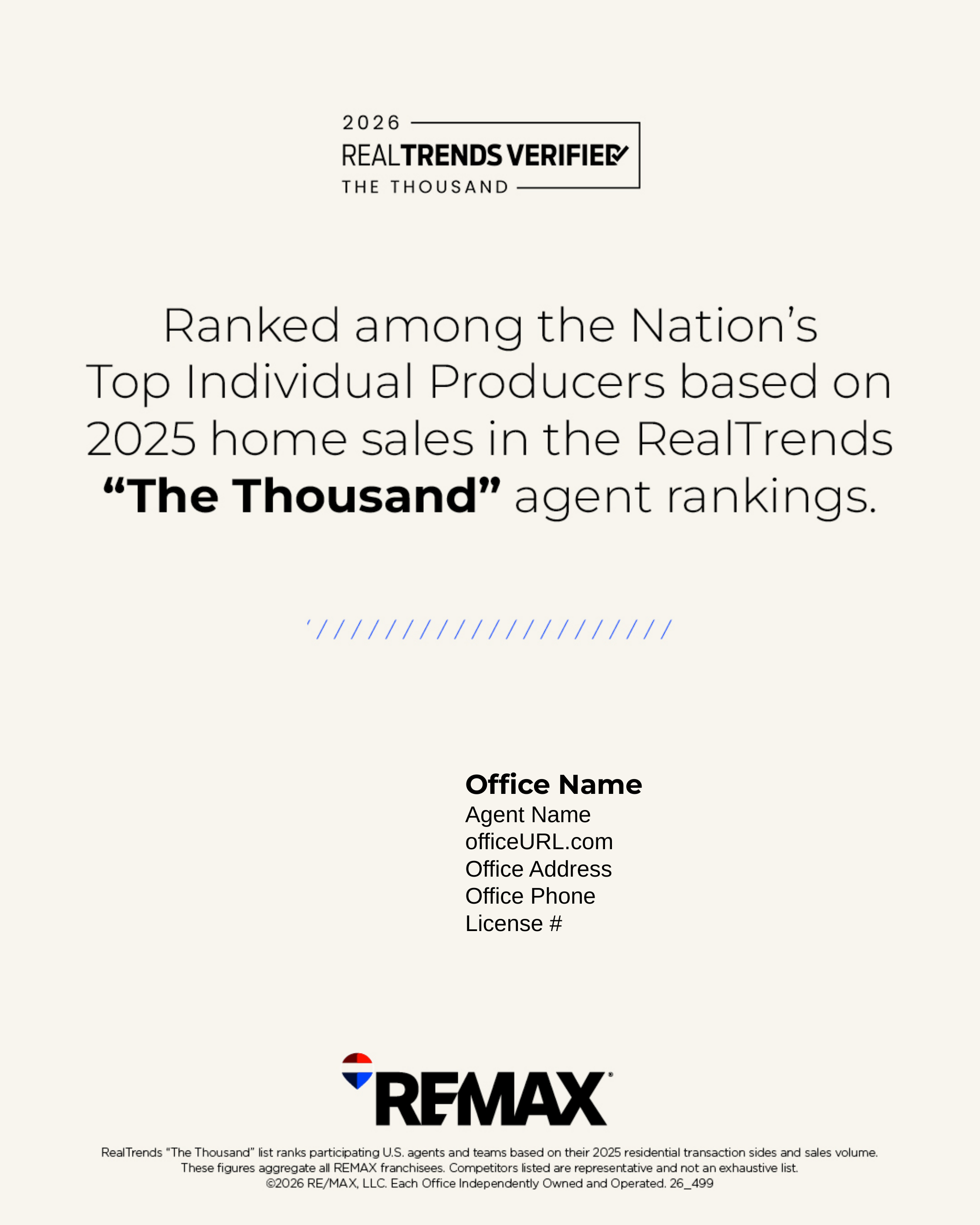

Office Name
Agent Name
officeURL.com
Office Address
Office Phone
License #